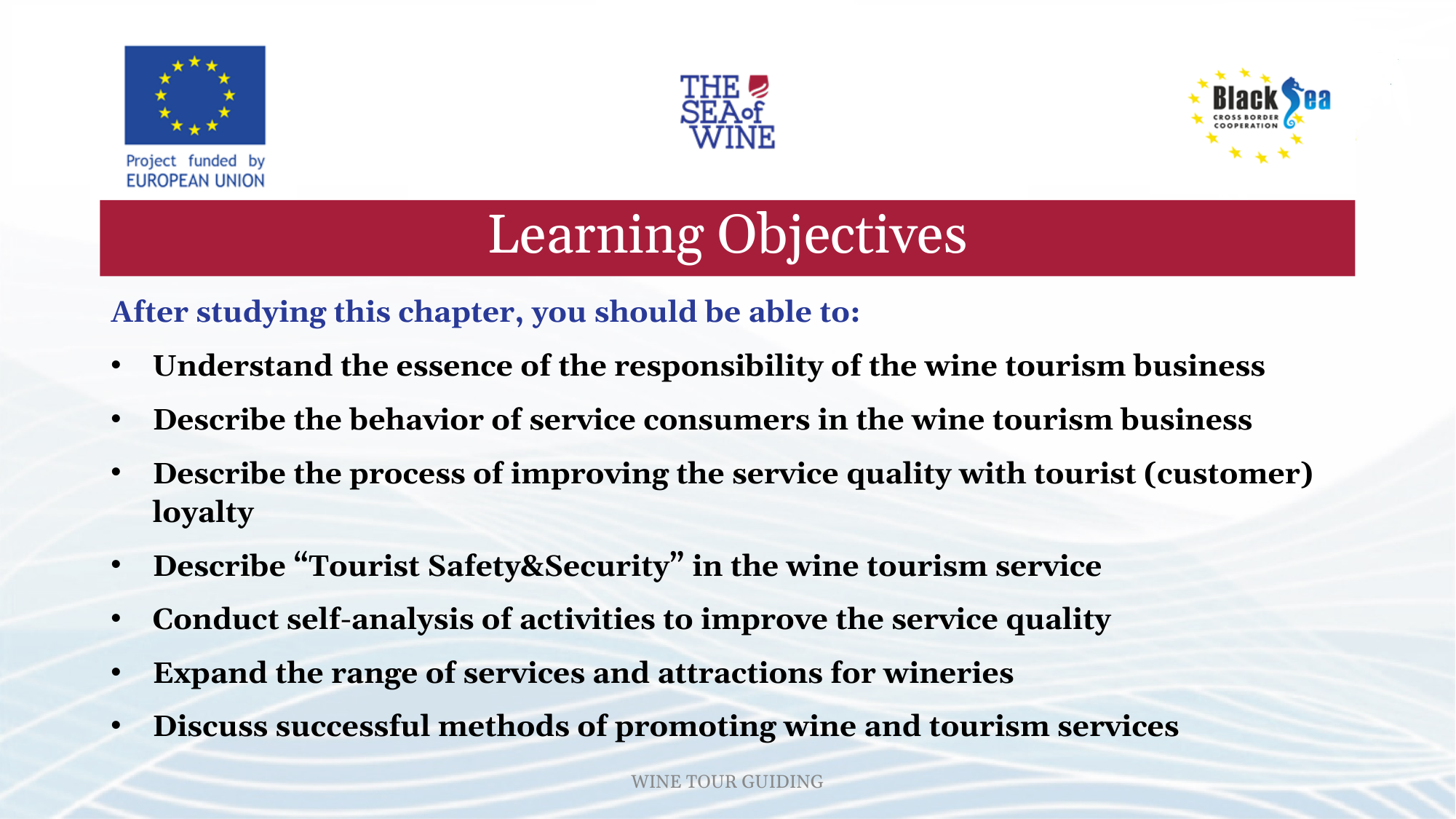

# Learning Objectives
After studying this chapter, you should be able to:
Understand the essence of the responsibility of the wine tourism business
Describe the behavior of service consumers in the wine tourism business
Describe the process of improving the service quality with tourist (customer) loyalty
Describe “Tourist Safety&Security” in the wine tourism service
Conduct self-analysis of activities to improve the service quality
Expand the range of services and attractions for wineries
Discuss successful methods of promoting wine and tourism services
WINE TOUR GUIDING